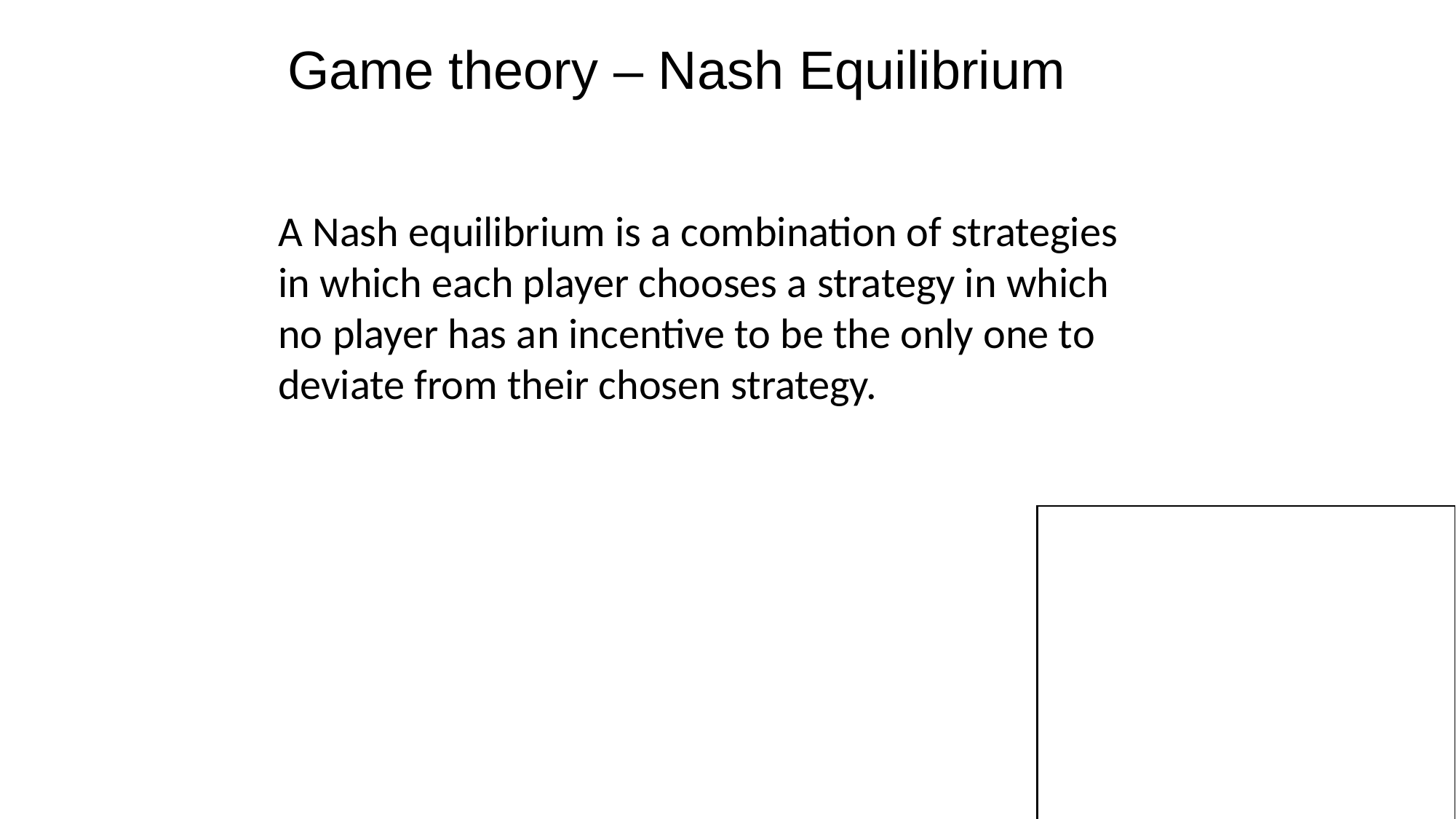

Game theory – Nash Equilibrium
A Nash equilibrium is a combination of strategies in which each player chooses a strategy in which no player has an incentive to be the only one to deviate from their chosen strategy.